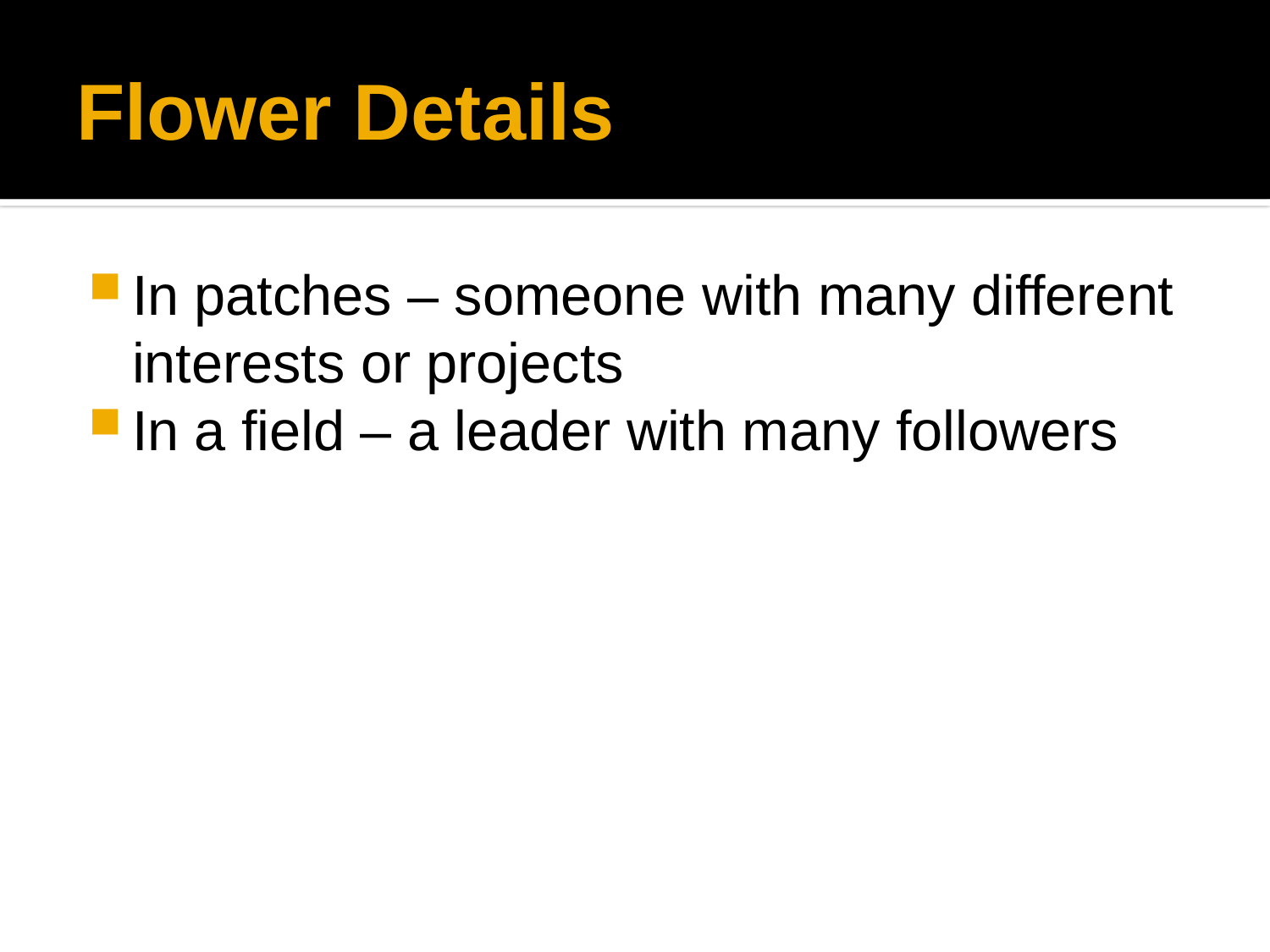

# Flower Details
In patches – someone with many different interests or projects
In a field – a leader with many followers